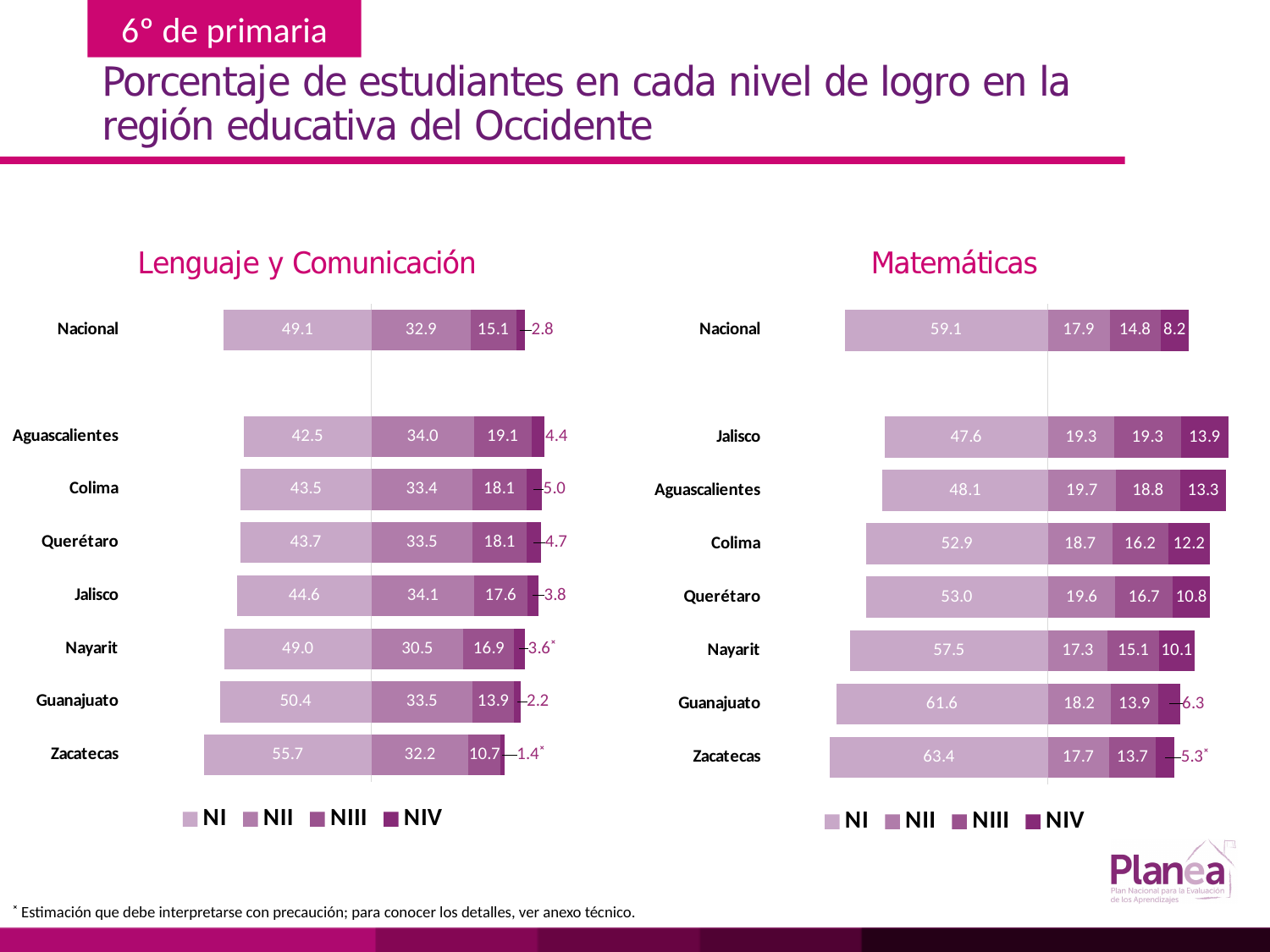

# Porcentaje de estudiantes en cada nivel de logro en la región educativa del Occidente

Lenguaje y Comunicación
Matemáticas

### Chart

| Category | NI | NII | NIII | NIV |
|---|---|---|---|---|
| Zacatecas | -55.7 | 32.2 | 10.7 | 1.4 |
| Guanajuato | -50.4 | 33.5 | 13.9 | 2.2 |
| Nayarit | -49.0 | 30.5 | 16.9 | 3.6 |
| Jalisco | -44.6 | 34.1 | 17.6 | 3.8 |
| Querétaro | -43.7 | 33.5 | 18.1 | 4.7 |
| Colima | -43.5 | 33.4 | 18.1 | 5.0 |
| Aguascalientes | -42.5 | 34.0 | 19.1 | 4.4 |
|  | None | None | None | None |
| Nacional | -49.1 | 32.9 | 15.1 | 2.8 |

### Chart

| Category | NI | NII | NIII | NIV |
|---|---|---|---|---|
| Zacatecas | -63.4 | 17.7 | 13.7 | 5.3 |
| Guanajuato | -61.6 | 18.2 | 13.9 | 6.3 |
| Nayarit | -57.5 | 17.3 | 15.1 | 10.1 |
| Querétaro | -53.0 | 19.6 | 16.7 | 10.8 |
| Colima | -52.9 | 18.7 | 16.2 | 12.2 |
| Aguascalientes | -48.1 | 19.7 | 18.8 | 13.3 |
| Jalisco | -47.6 | 19.3 | 19.3 | 13.9 |
|  | None | None | None | None |
| Nacional | -59.1 | 17.9 | 14.8 | 8.2 |
˟ Estimación que debe interpretarse con precaución; para conocer los detalles, ver anexo técnico.